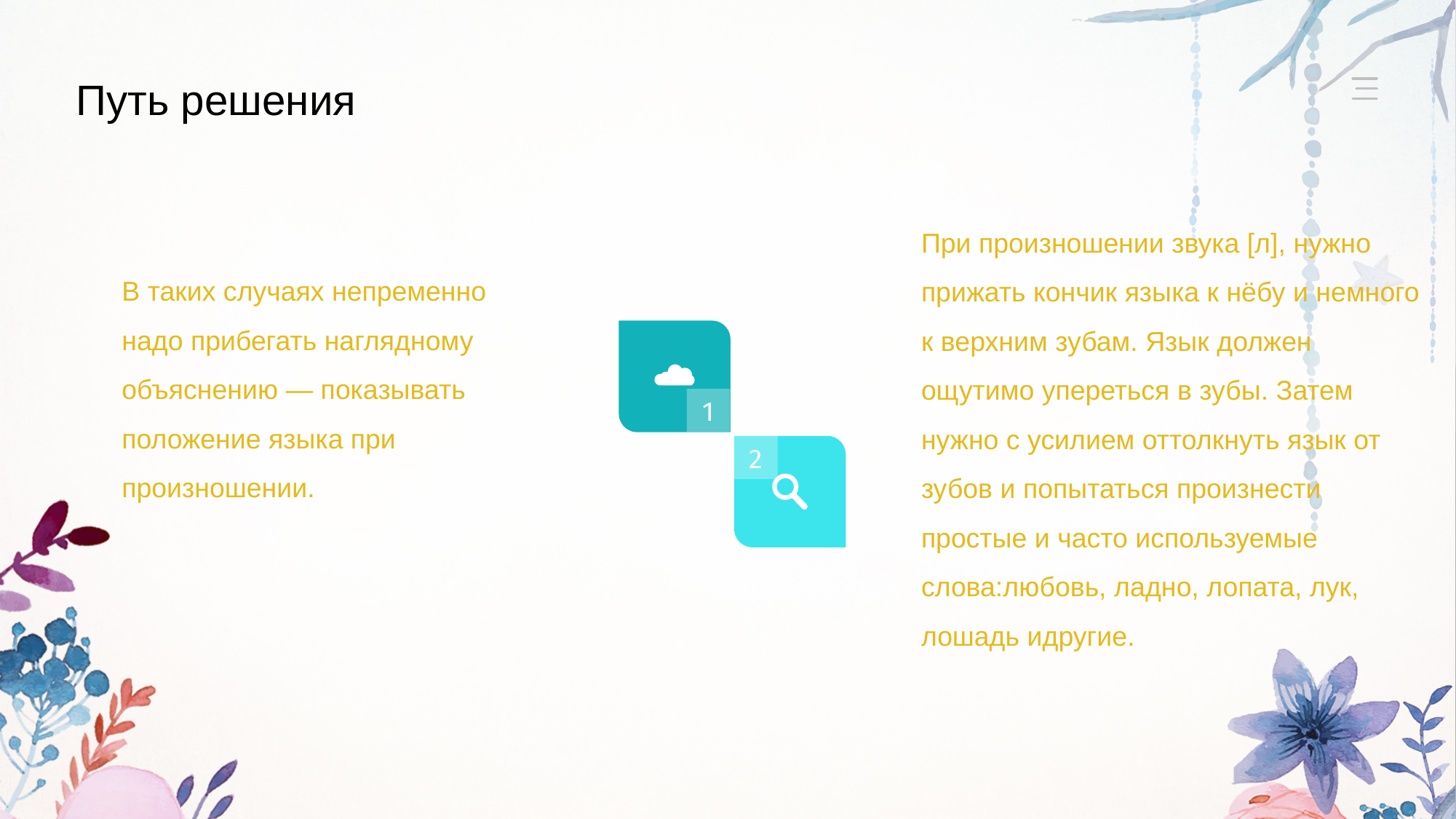

Путь решения
При произношении звука [л], нужно прижать кончик языка к нёбу и немного к верхним зубам. Язык должен ощутимо упереться в зубы. Затем нужно с усилием оттолкнуть язык от зубов и попытаться произнести простые и часто используемые слова:любовь, ладно, лопата, лук, лошадь идругие.
В таких случаях непременно
надо прибегать наглядному объяснению — показывать
положение языка при произношении.

1

2